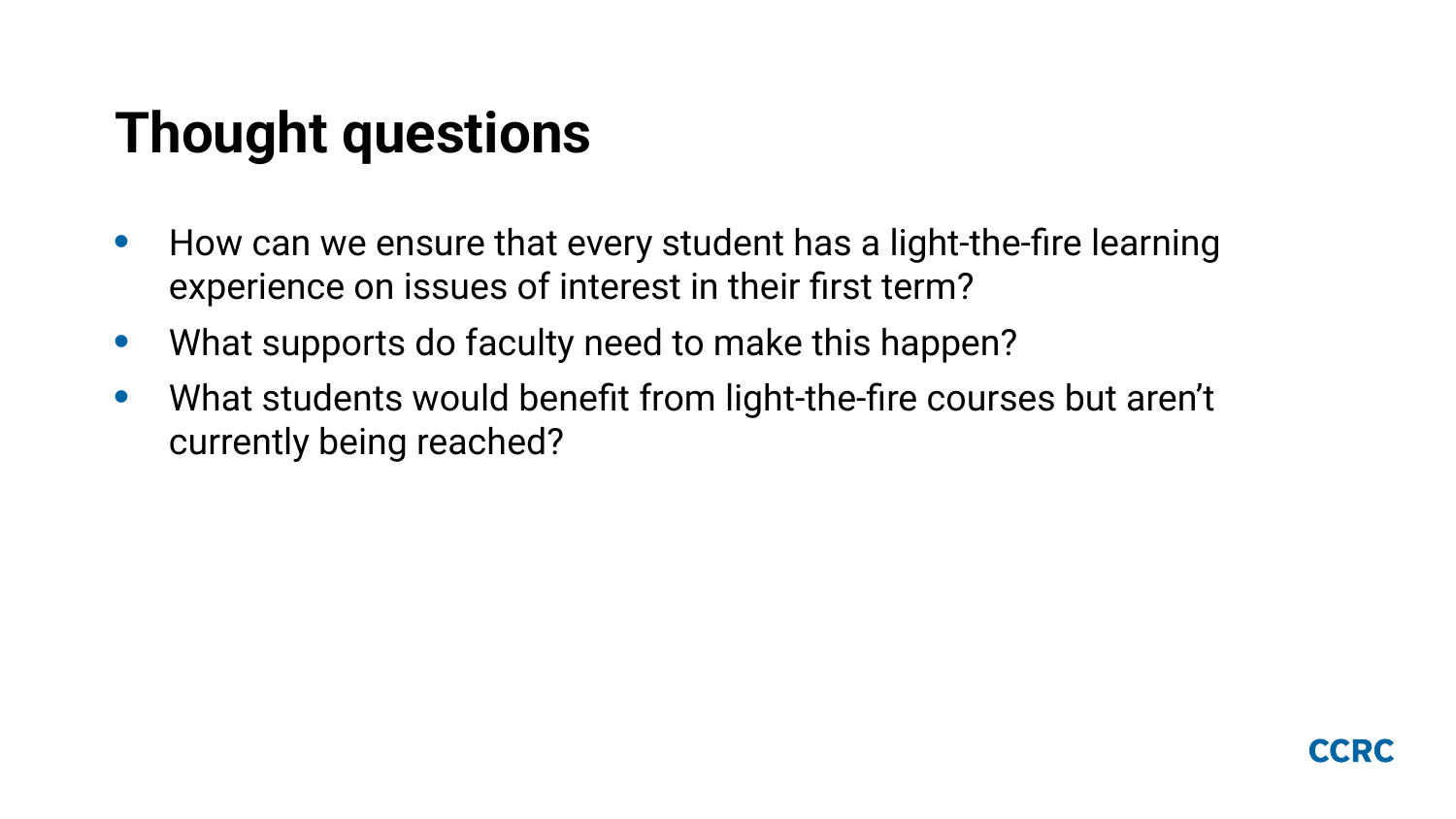

# Thought questions
How can we ensure that every student has a light-the-fire learning experience on issues of interest in their first term?
What supports do faculty need to make this happen?
What students would benefit from light-the-fire courses but aren’t currently being reached?